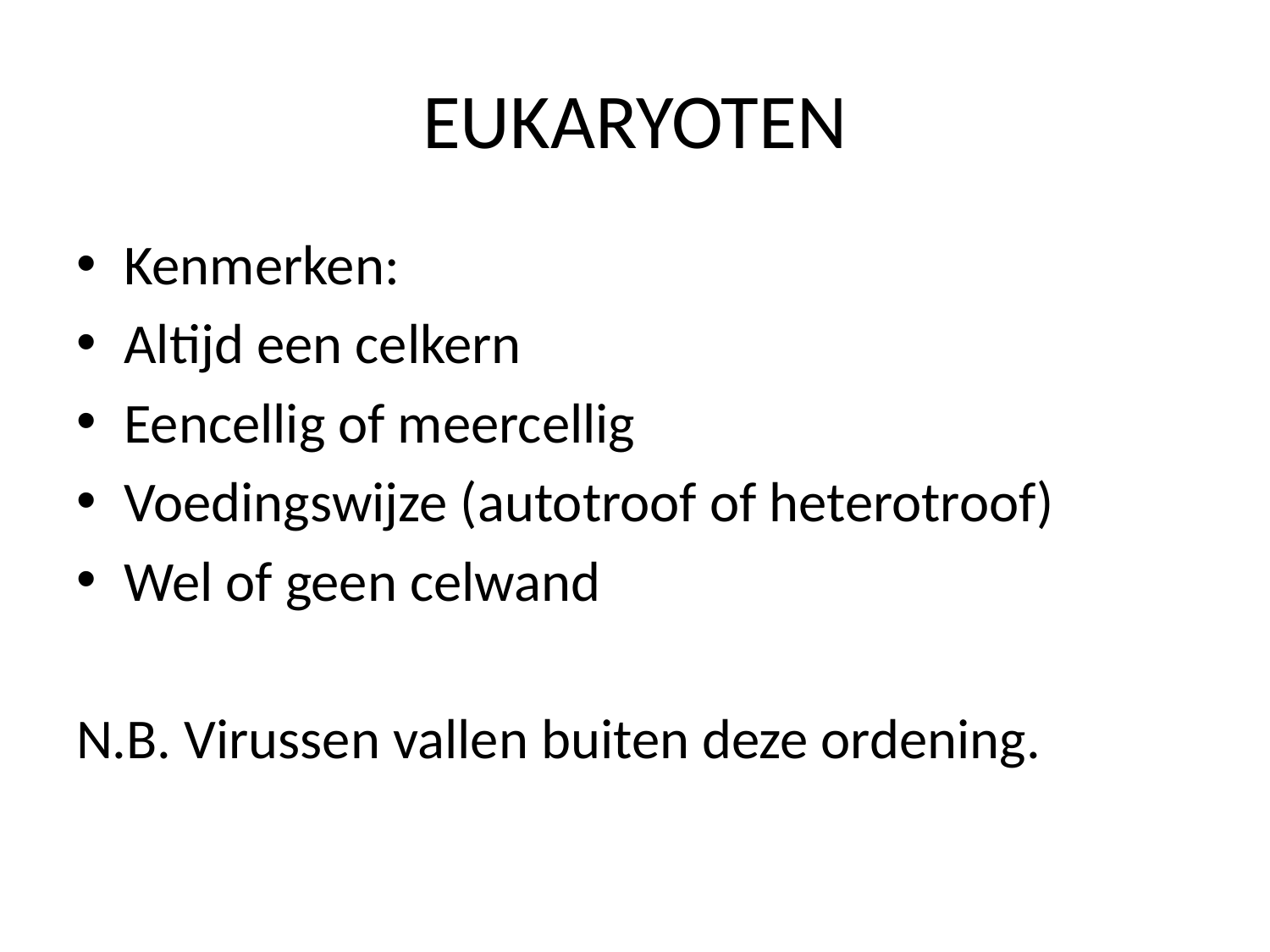

# EUKARYOTEN
Kenmerken:
Altijd een celkern
Eencellig of meercellig
Voedingswijze (autotroof of heterotroof)
Wel of geen celwand

N.B. Virussen vallen buiten deze ordening.